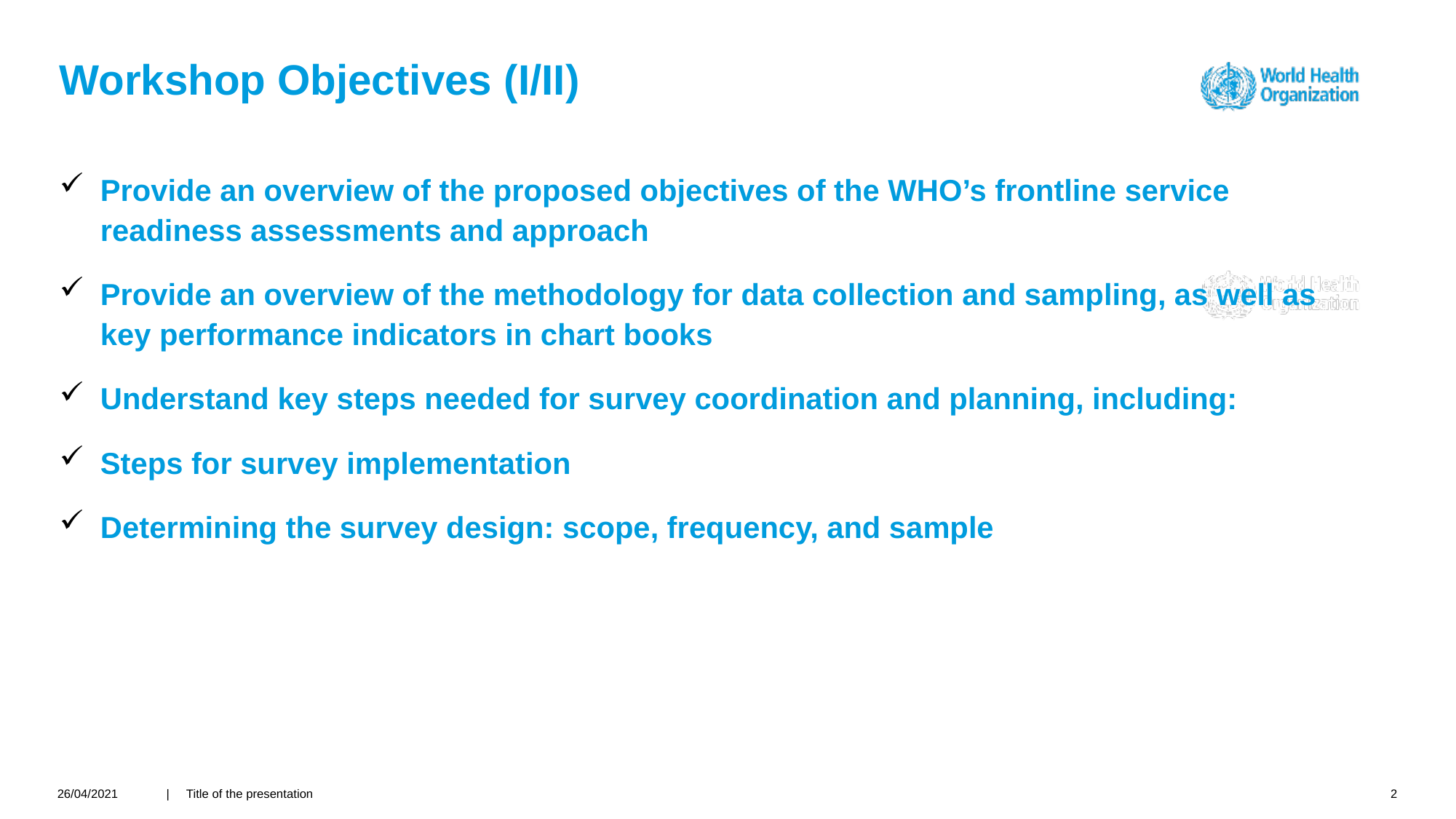

# Workshop Objectives (I/II)
Provide an overview of the proposed objectives of the WHO’s frontline service readiness assessments and approach
Provide an overview of the methodology for data collection and sampling, as well as key performance indicators in chart books
Understand key steps needed for survey coordination and planning, including:
Steps for survey implementation
Determining the survey design: scope, frequency, and sample

26/04/2021
|     Title of the presentation
2